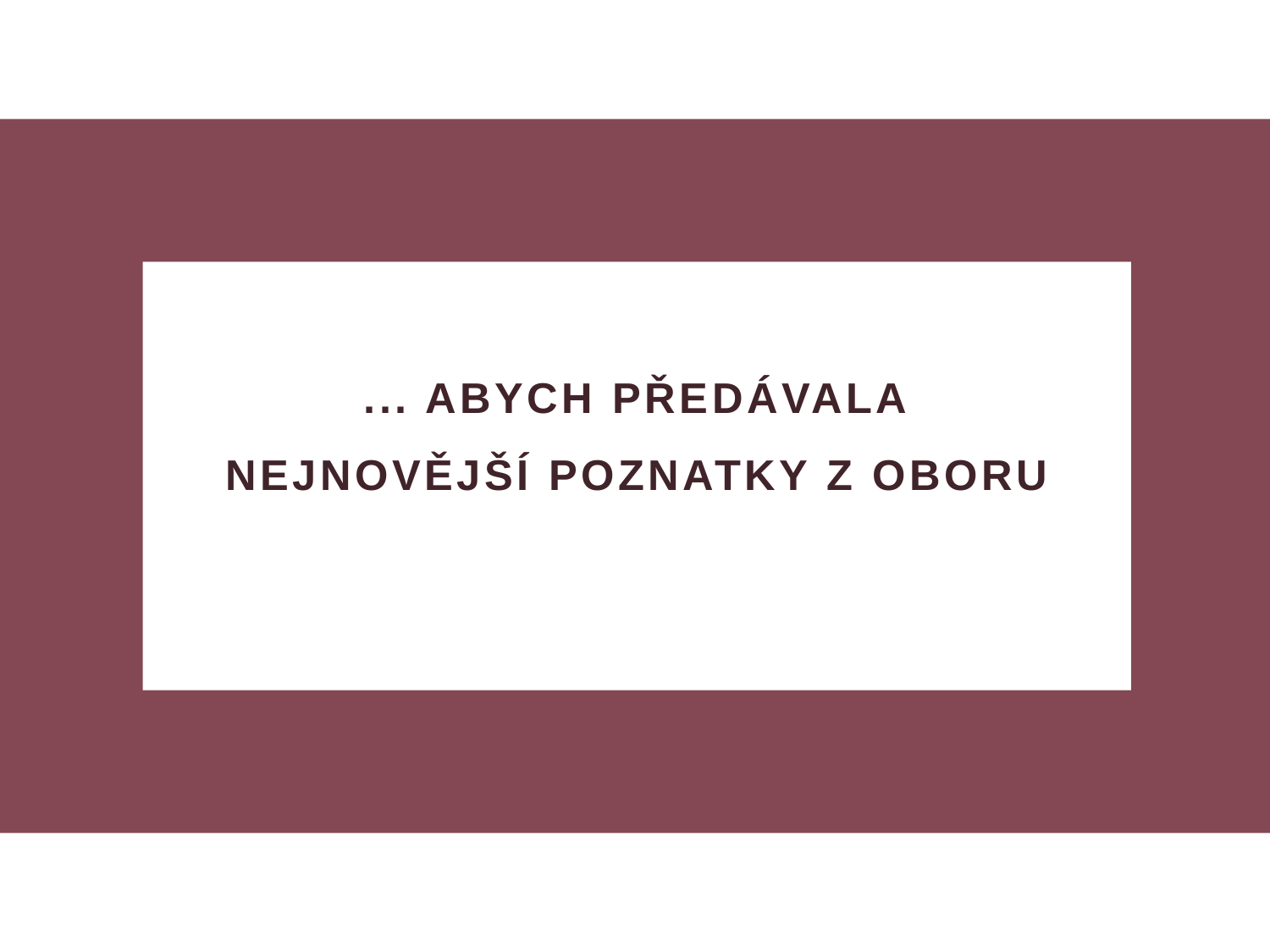

# ... abych předávala nejnovější poznatky z oboru